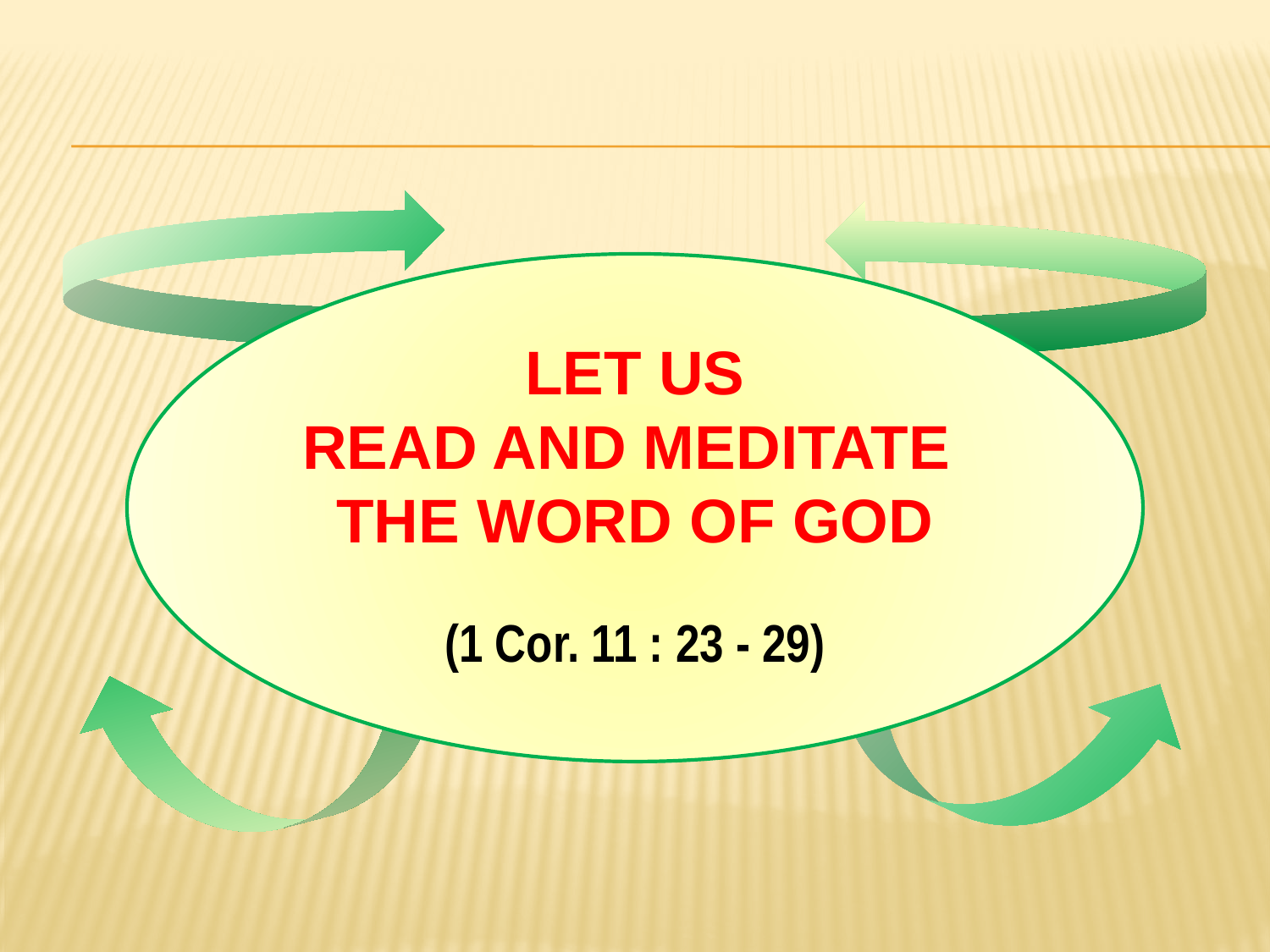

# LET US READ AND MEDITATE THE WORD OF GOD
(1 Cor. 11 : 23 - 29)